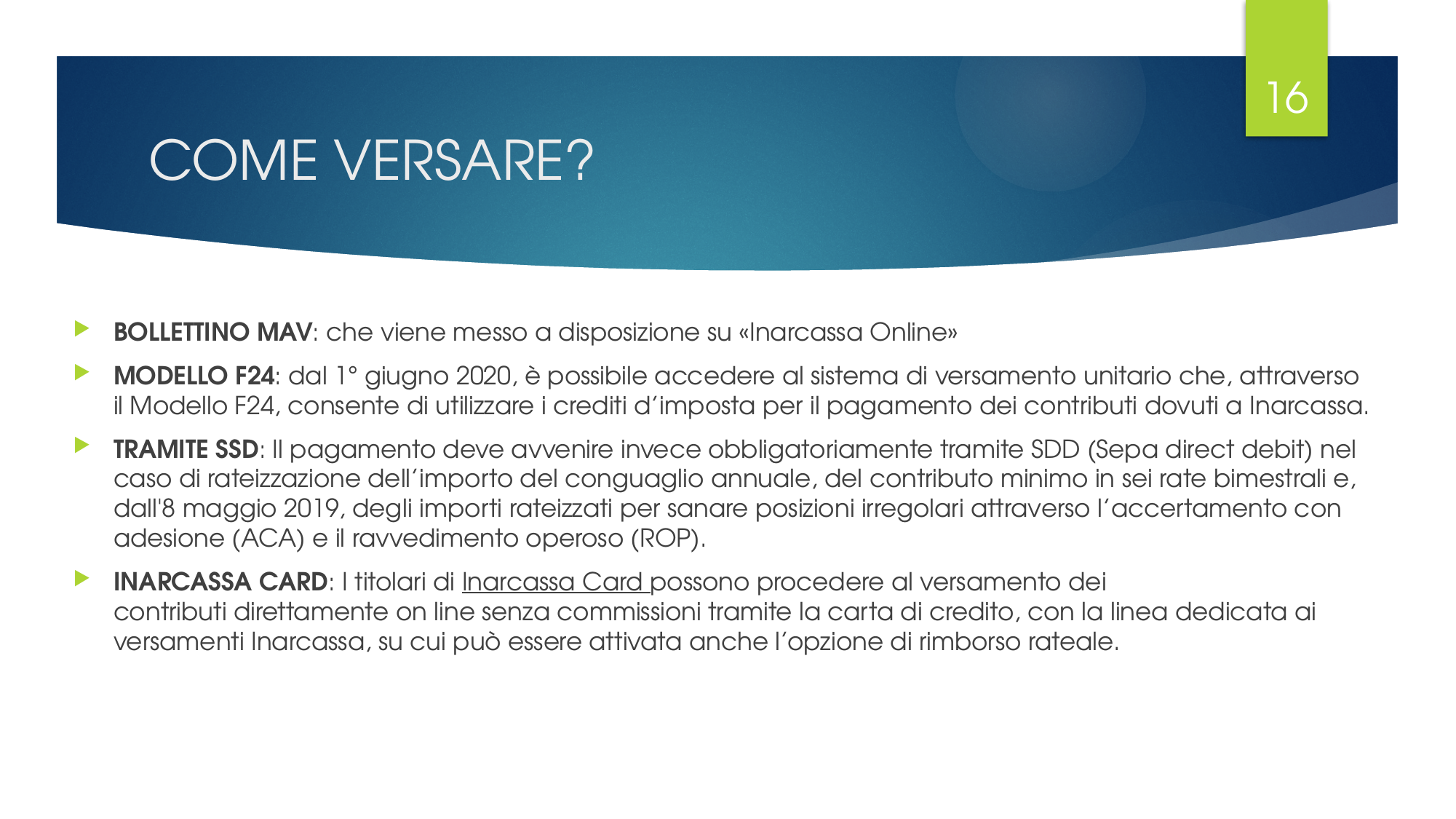

16
# COME VERSARE?
BOLLETTINO MAV: che viene messo a disposizione su «Inarcassa Online»
MODELLO F24: dal 1° giugno 2020, è possibile accedere al sistema di versamento unitario che, attraverso il Modello F24, consente di utilizzare i crediti d’imposta per il pagamento dei contributi dovuti a Inarcassa.
TRAMITE SSD: Il pagamento deve avvenire invece obbligatoriamente tramite SDD (Sepa direct debit) nel caso di rateizzazione dell’importo del conguaglio annuale, del contributo minimo in sei rate bimestrali e, dall'8 maggio 2019, degli importi rateizzati per sanare posizioni irregolari attraverso l’accertamento con adesione (ACA) e il ravvedimento operoso (ROP).
INARCASSA CARD: I titolari di Inarcassa Card possono procedere al versamento dei contributi direttamente on line senza commissioni tramite la carta di credito, con la linea dedicata ai versamenti Inarcassa, su cui può essere attivata anche l’opzione di rimborso rateale.